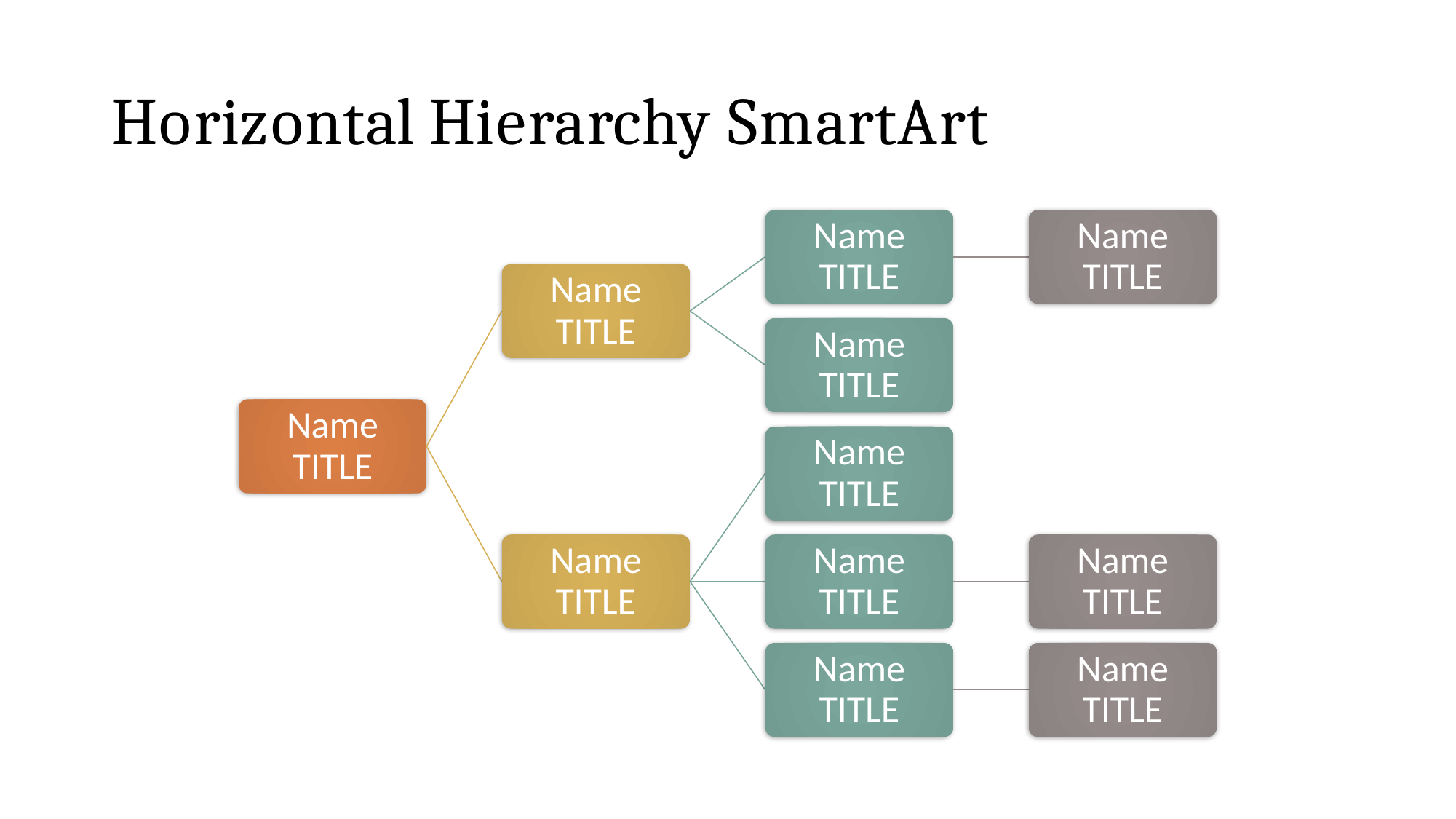

# Horizontal Hierarchy SmartArt

Name
TITLE
Name
TITLE

Name
TITLE

Name
TITLE

Name
TITLE

Name
TITLE

Name
TITLE
Name
TITLE
Name
TITLE

Name
TITLE
Name
TITLE